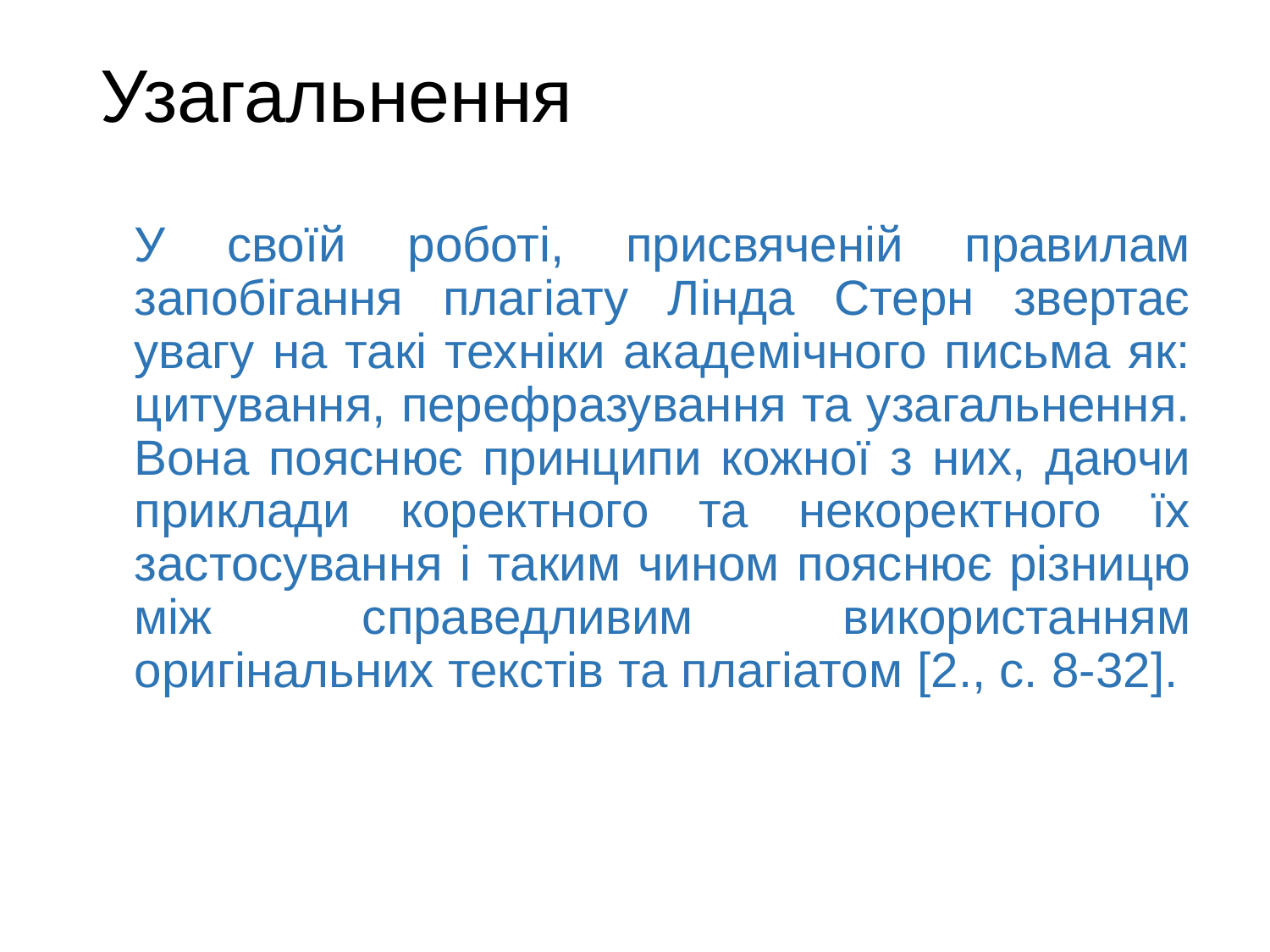

# Узагальнення
У своїй роботі, присвяченій правилам запобігання плагіату Лінда Стерн звертає увагу на такі техніки академічного письма як: цитування, перефразування та узагальнення. Вона пояснює принципи кожної з них, даючи приклади коректного та некоректного їх застосування і таким чином пояснює різницю між справедливим використанням оригінальних текстів та плагіатом [2., с. 8-32].